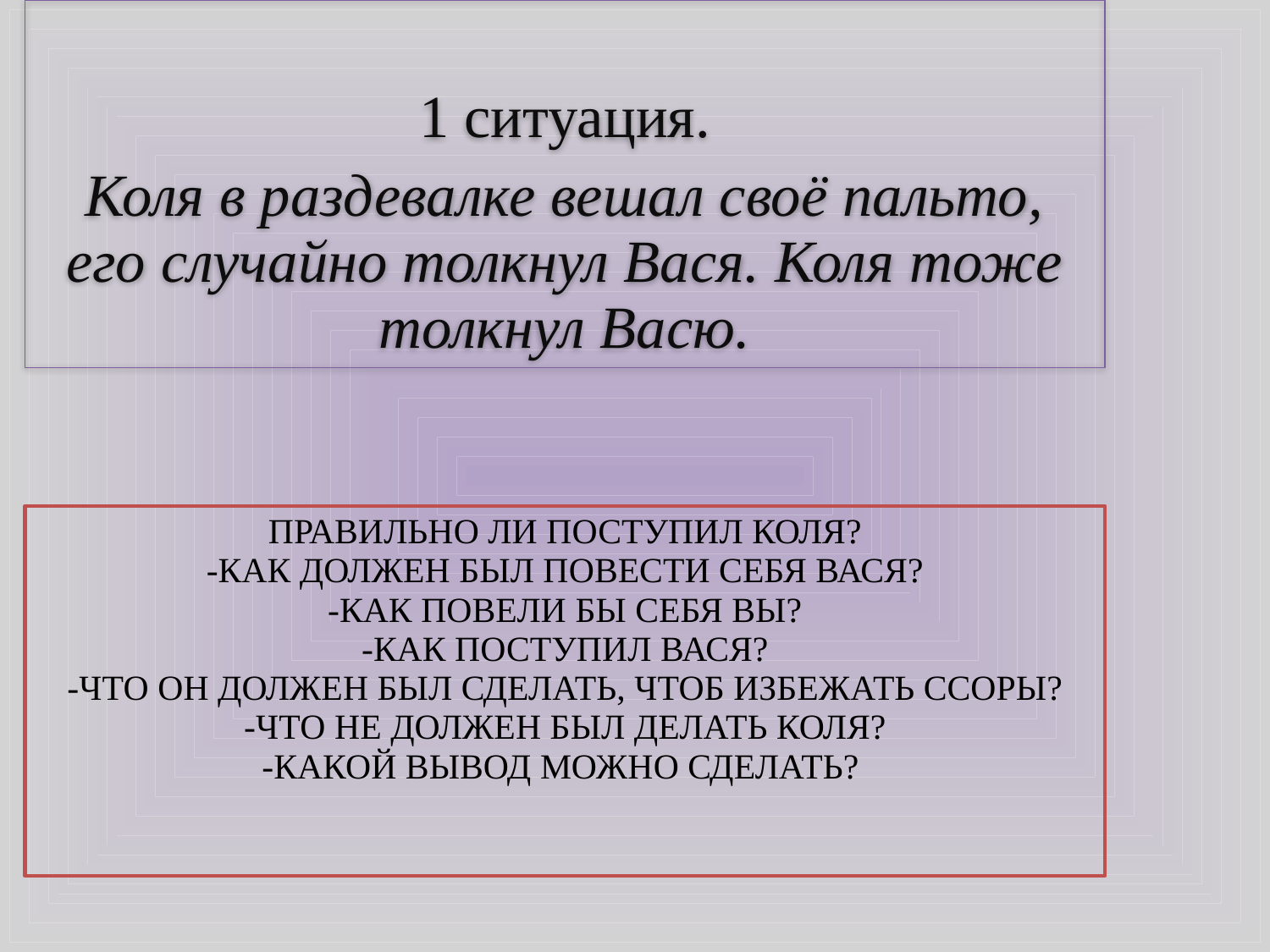

1 ситуация.
Коля в раздевалке вешал своё пальто, его случайно толкнул Вася. Коля тоже толкнул Васю.

# Правильно ли поступил Коля? -Как должен был повести себя Вася? -Как повели бы себя вы? -Как поступил Вася? -Что он должен был сделать, чтоб избежать ссоры? -Что не должен был делать Коля? -Какой вывод можно сделать?